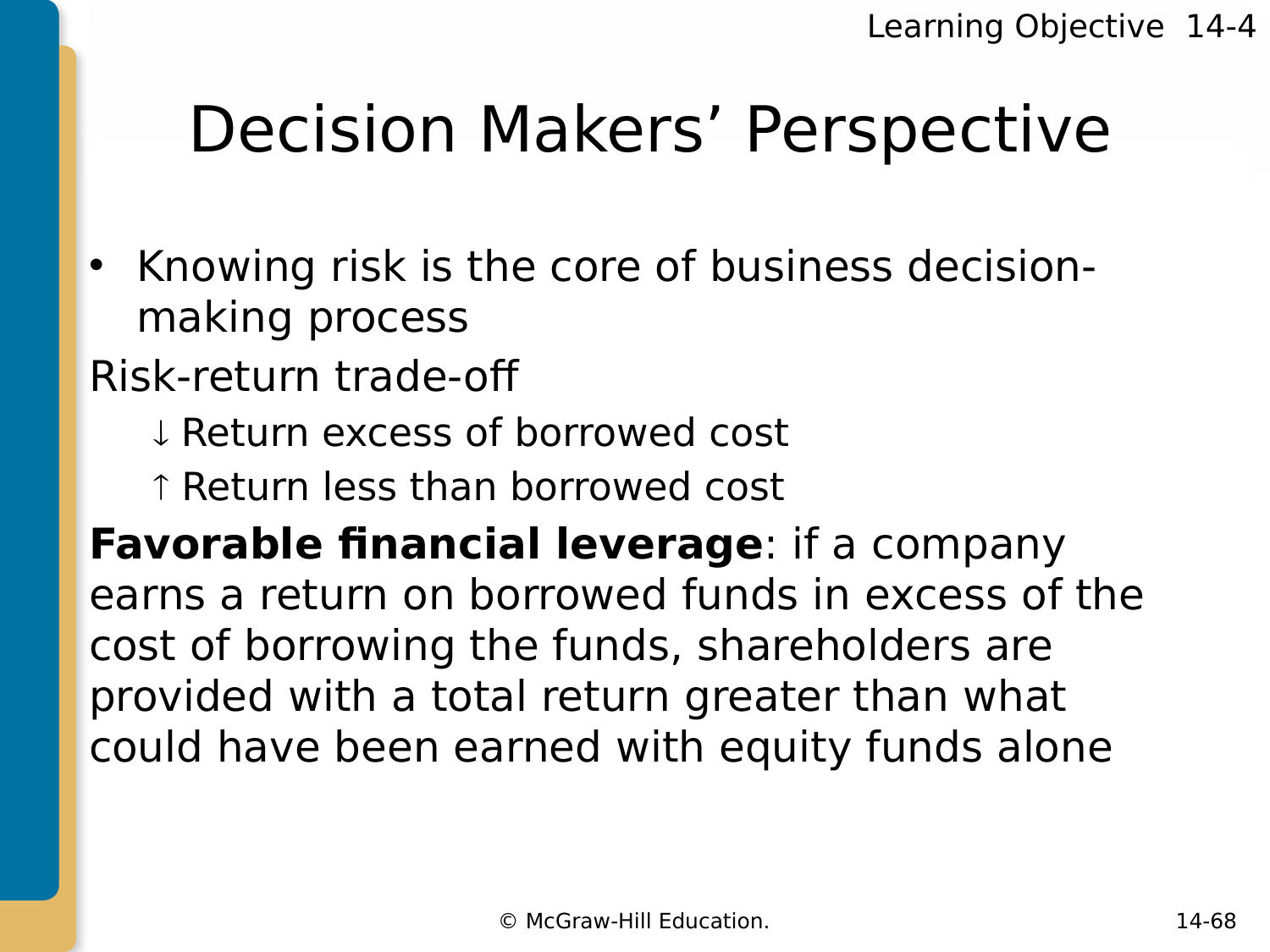

Learning Objective  14-4
# Decision Makers’ Perspective
Knowing risk is the core of business decision-making process
Risk-return trade-off
↓ Return excess of borrowed cost
↑ Return less than borrowed cost
Favorable financial leverage: if a company earns a return on borrowed funds in excess of the cost of borrowing the funds, shareholders are provided with a total return greater than what could have been earned with equity funds alone